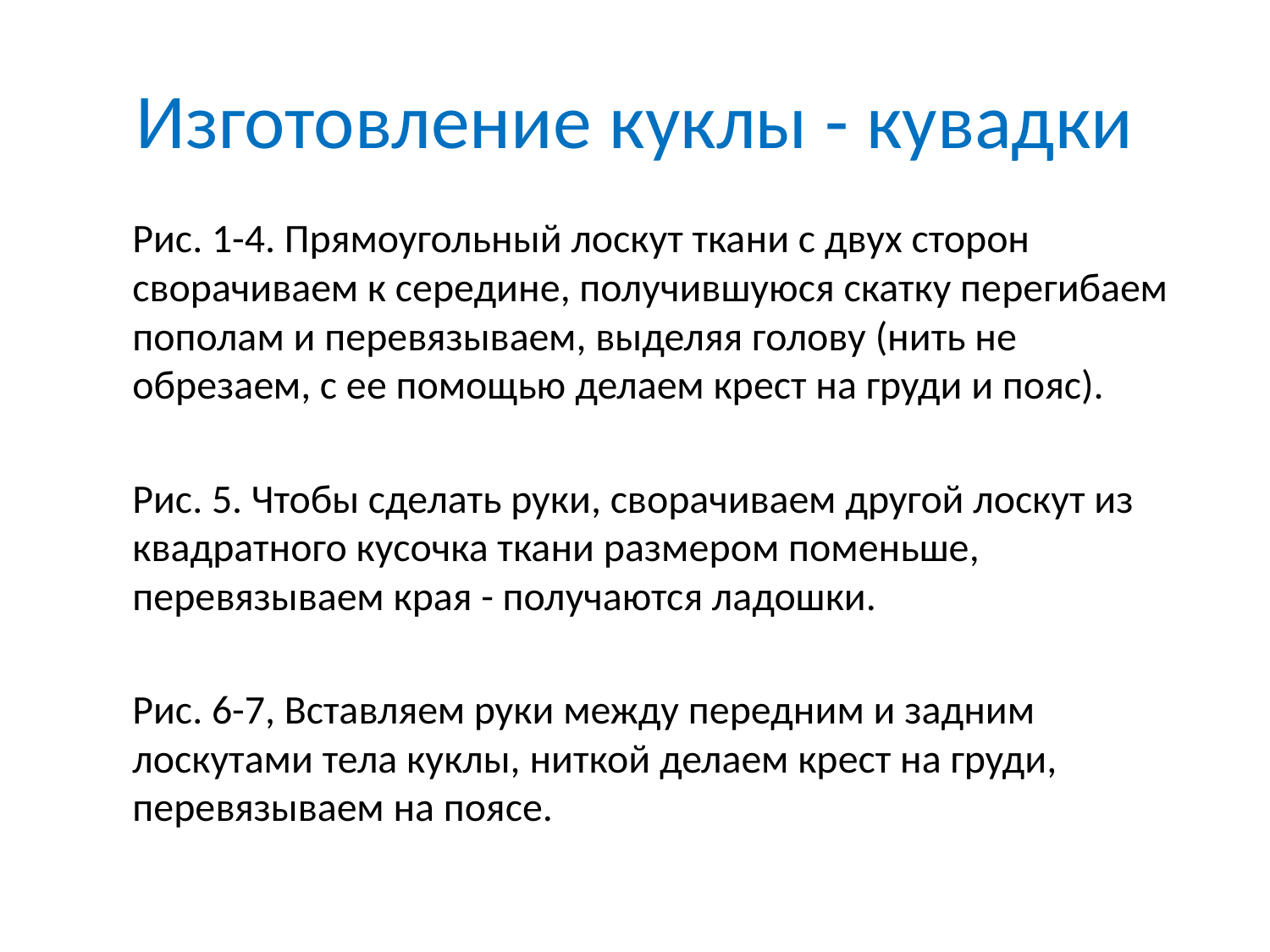

# Изготовление куклы - кувадки
Рис. 1-4. Прямоугольный лоскут ткани с двух сторон сворачиваем к середине, получившуюся скатку перегибаем пополам и перевязываем, выделяя голову (нить не обрезаем, с ее помощью делаем крест на груди и пояс).

Рис. 5. Чтобы сделать руки, сворачиваем другой лоскут из квадратного кусочка ткани размером поменьше, перевязываем края - получаются ладошки.

Рис. 6-7, Вставляем руки между передним и задним лоскутами тела куклы, ниткой делаем крест на груди, перевязываем на поясе.